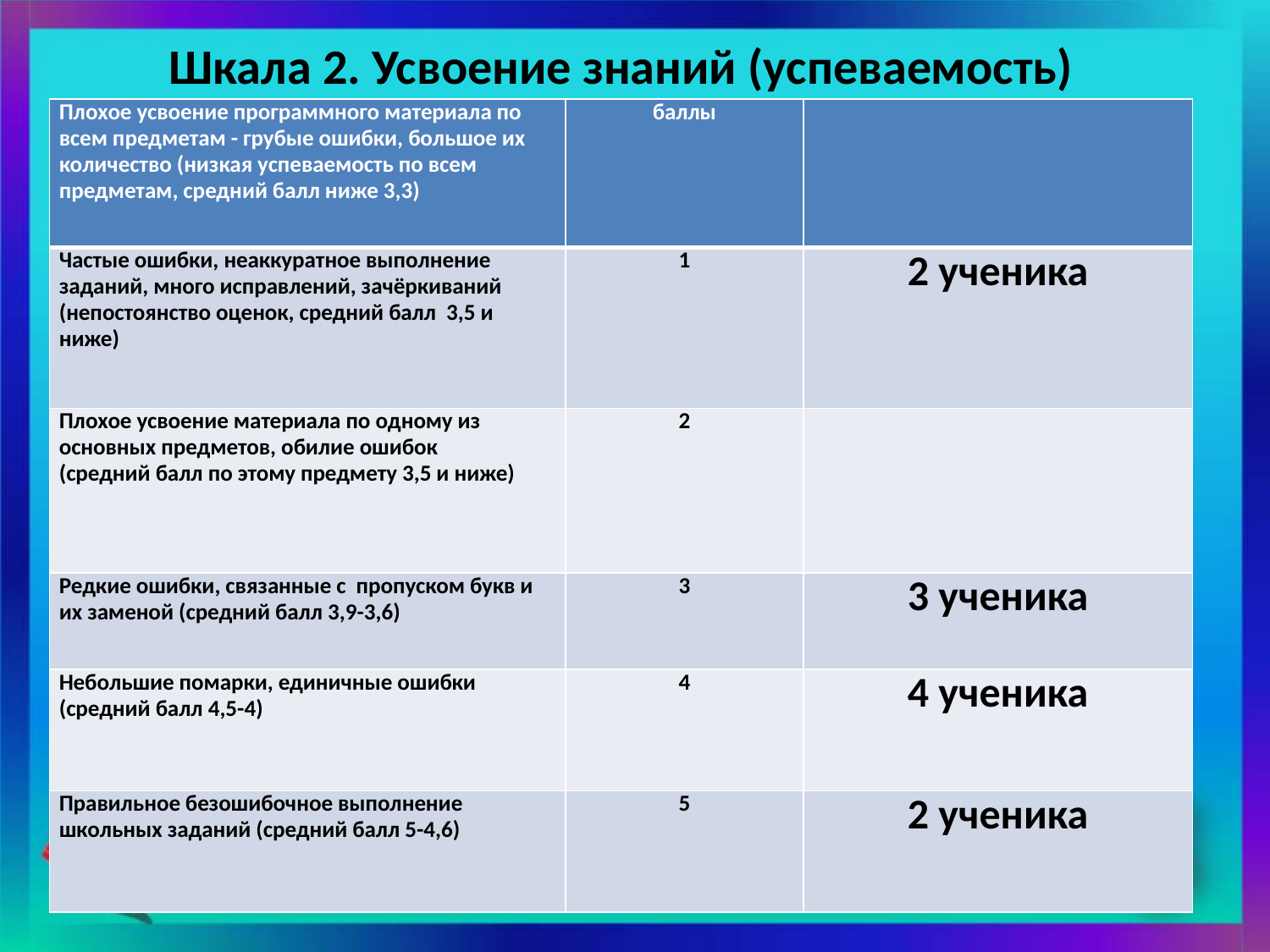

# Шкала 2. Усвоение знаний (успеваемость)
| Плохое усвоение программного материала по всем предметам - грубые ошибки, большое их количество (низкая успеваемость по всем предметам, средний балл ниже 3,3) | баллы |  |
| --- | --- | --- |
| Частые ошибки, неаккуратное выполнение заданий, много исправлений, зачёркиваний (непостоянство оценок, средний балл 3,5 и ниже) | 1 | 2 ученика |
| Плохое усвоение материала по одному из основных предметов, обилие ошибок (средний балл по этому предмету 3,5 и ниже) | 2 |  |
| Редкие ошибки, связанные с пропуском букв и их заменой (средний балл 3,9-3,6) | 3 | 3 ученика |
| Небольшие помарки, единичные ошибки (средний балл 4,5-4) | 4 | 4 ученика |
| Правильное безошибочное выполнение школьных заданий (средний балл 5-4,6) | 5 | 2 ученика |